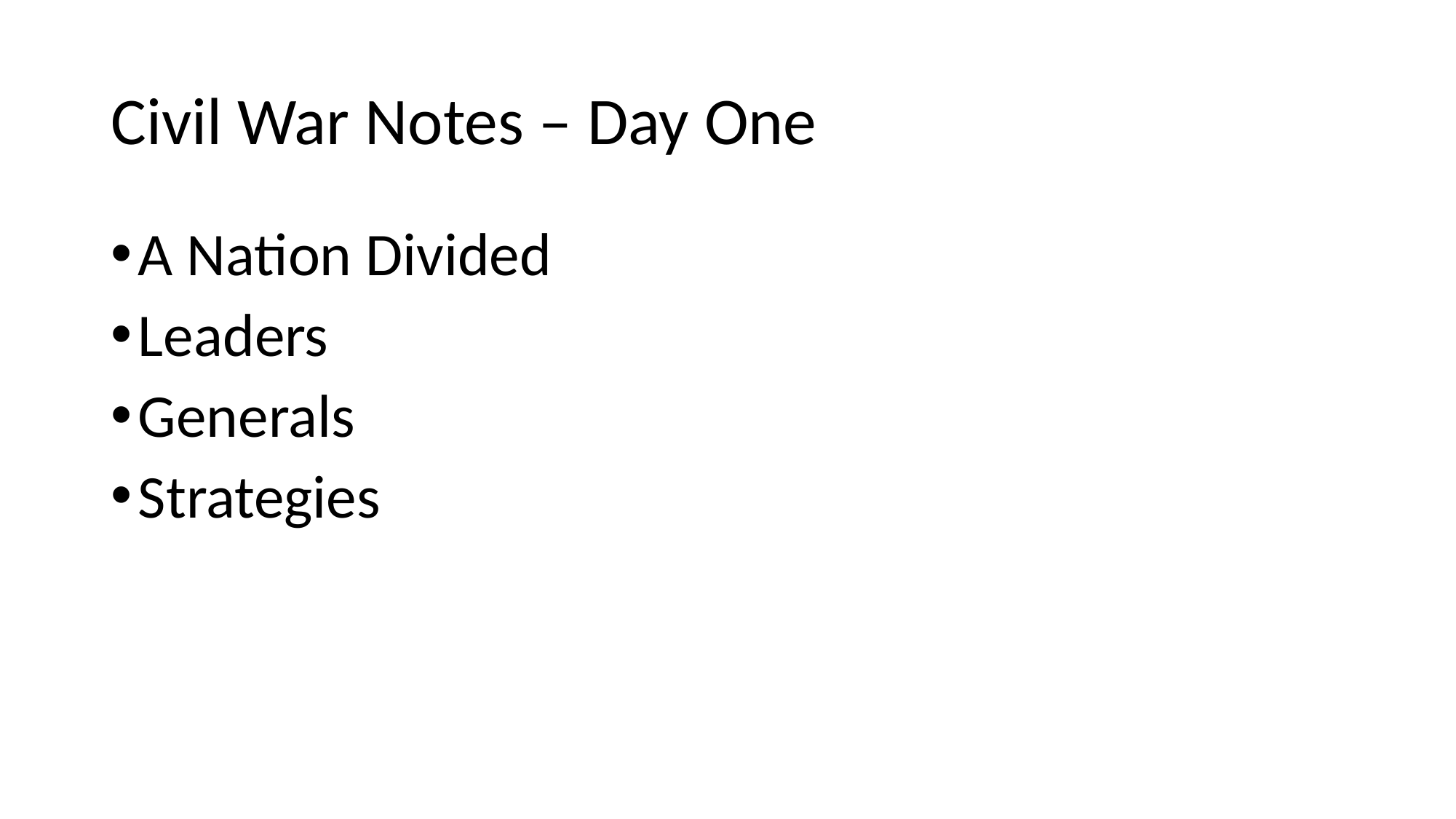

# Civil War Notes – Day One
A Nation Divided
Leaders
Generals
Strategies